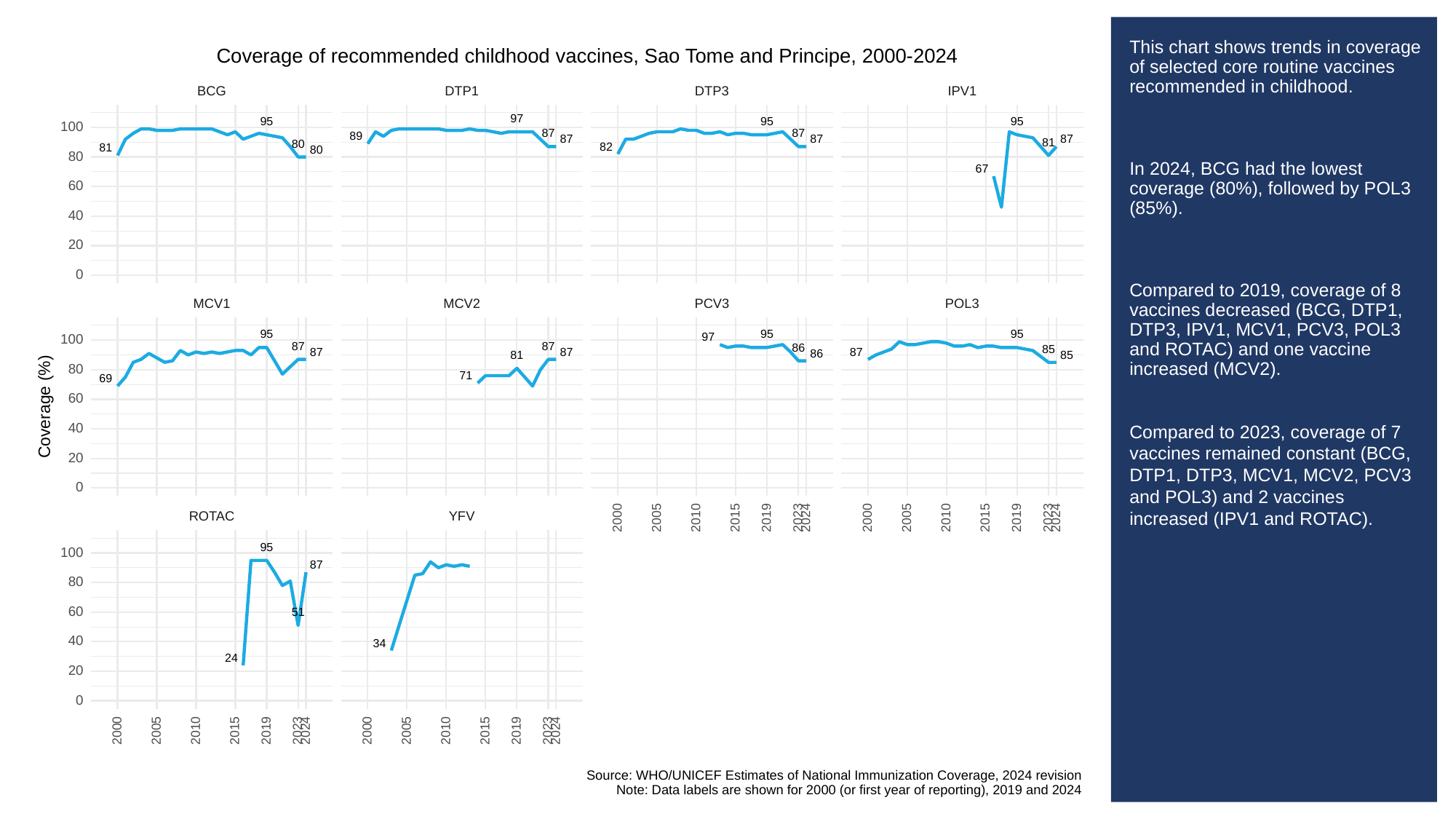

# This chart shows trends in coverage of selected core routine vaccines recommended in childhood.

In 2024, BCG had the lowest coverage (80%), followed by POL3 (85%).

Compared to 2019, coverage of 8 vaccines decreased (BCG, DTP1, DTP3, IPV1, MCV1, PCV3, POL3 and ROTAC) and one vaccine increased (MCV2).

Compared to 2023, coverage of 7 vaccines remained constant (BCG, DTP1, DTP3, MCV1, MCV2, PCV3 and POL3) and 2 vaccines increased (IPV1 and ROTAC).

Coverage of recommended childhood vaccines, Sao Tome and Principe, 2000-2024
BCG
DTP3
DTP1
IPV1

97
95
95
95
100

87
87

89
87
87
87
81
80

82
81
80
80

67

60

40

20

0

POL3
PCV3
MCV1
MCV2

95
95
95
97
100

87
87
86

85

87
87
87
86
85
81

80

71
69

60
Coverage (%)

40

20

0

ROTAC
YFV
2023
2023
2000
2005
2010
2015
2019
2024
2000
2005
2010
2015
2019
2024

95
100

87

80

60
51

40
34

24

20

0

2023
2023
2000
2005
2010
2015
2019
2024
2000
2005
2010
2015
2019
2024
Source: WHO/UNICEF Estimates of National Immunization Coverage, 2024 revision
Note: Data labels are shown for 2000 (or first year of reporting), 2019 and 2024